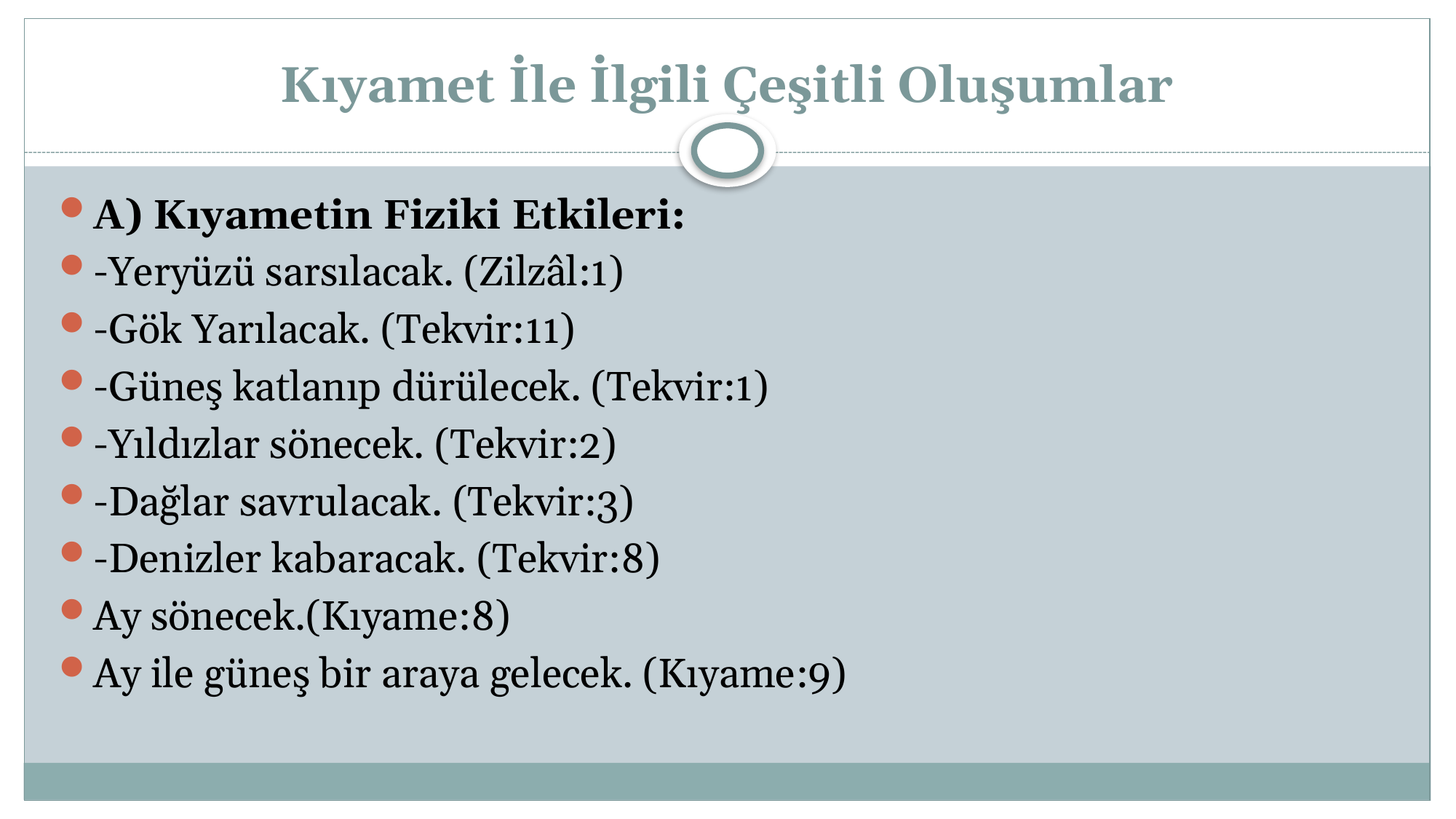

# Kıyamet İle İlgili Çeşitli Oluşumlar
A) Kıyametin Fiziki Etkileri:
-Yeryüzü sarsılacak. (Zilzâl:1)
-Gök Yarılacak. (Tekvir:11)
-Güneş katlanıp dürülecek. (Tekvir:1)
-Yıldızlar sönecek. (Tekvir:2)
-Dağlar savrulacak. (Tekvir:3)
-Denizler kabaracak. (Tekvir:8)
Ay sönecek.(Kıyame:8)
Ay ile güneş bir araya gelecek. (Kıyame:9)